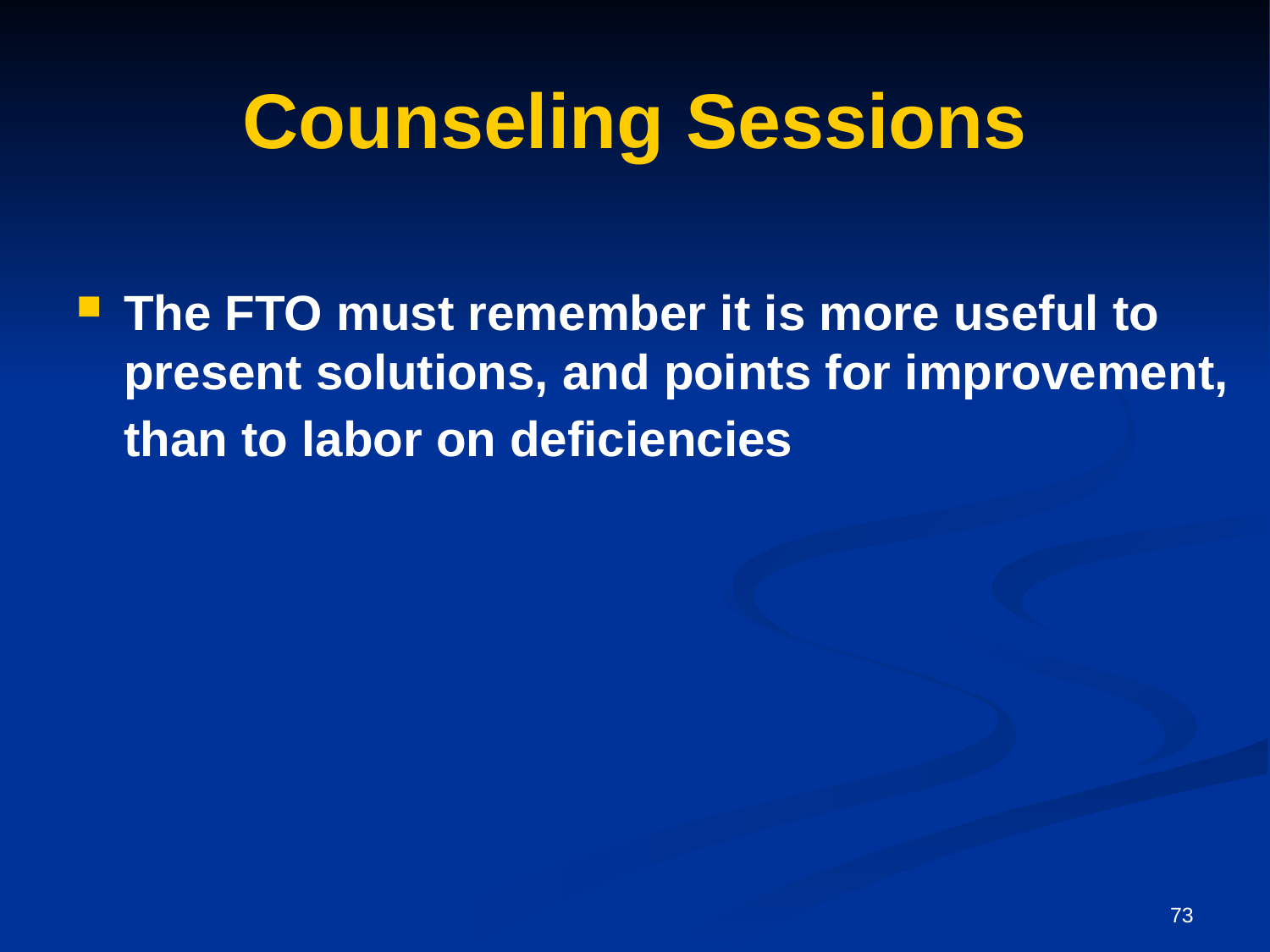

# Counseling Sessions
The FTO must remember it is more useful to present solutions, and points for improvement, than to labor on deficiencies
73